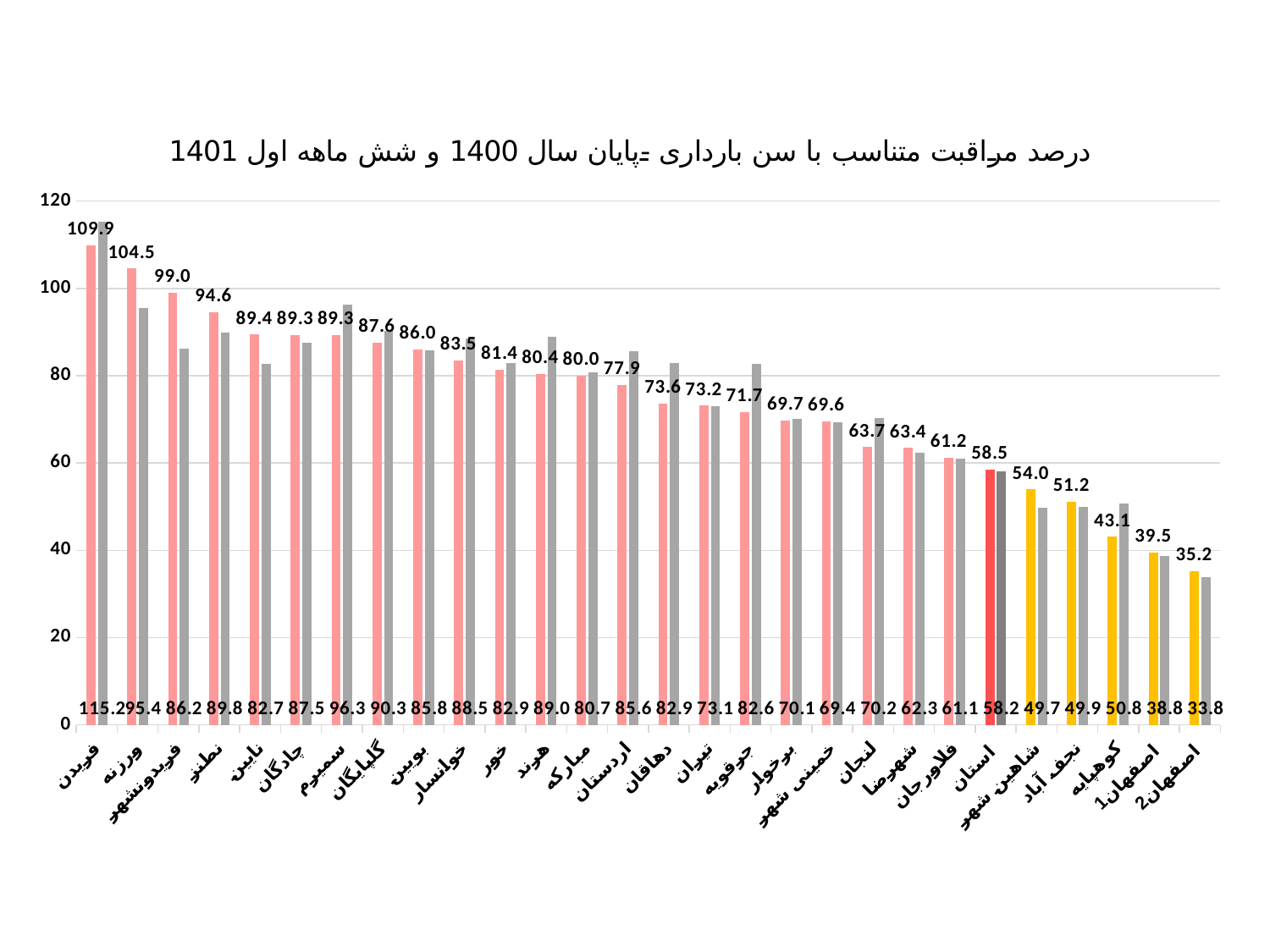

### Chart: درصد مراقبت متناسب با سن بارداری -پایان سال 1400 و شش ماهه اول 1401

| Category | درصد مراقبت متناسب با سن بارداری-6 ماهه اول  1401 | درصد مراقبت متناسب با سن بارداری- سال 1400 |
|---|---|---|
| فریدن | 109.8901098901099 | 115.1618398637138 |
| ورزنه | 104.54545454545455 | 95.41984732824427 |
| فریدونشهر | 98.9795918367347 | 86.20689655172413 |
| نطنز | 94.55252918287937 | 89.82300884955751 |
| نایین | 89.41798941798942 | 82.69794721407625 |
| چادگان | 89.34010152284264 | 87.5 |
| سمیرم | 89.32038834951457 | 96.26016260162602 |
| گلپایگان | 87.61682242990653 | 90.2745995423341 |
| بویین | 86.0 | 85.78680203045685 |
| خوانسار | 83.46456692913385 | 88.46153846153845 |
| خور | 81.3953488372093 | 82.91666666666667 |
| هرند | 80.4054054054054 | 88.96797153024912 |
| مبارکه | 80.04587155963303 | 80.72072072072072 |
| اردستان | 77.9467680608365 | 85.56263269639066 |
| دهاقان | 73.62637362637363 | 82.85714285714286 |
| تیران | 73.15175097276264 | 73.06910569105692 |
| جرقویه | 71.65991902834008 | 82.62626262626263 |
| برخوار | 69.7228144989339 | 70.13333333333334 |
| خمینی شهر | 69.59868059373282 | 69.41854086670324 |
| لنجان | 63.67851622874807 | 70.23675310033822 |
| شهرضا | 63.447432762836186 | 62.326702833031945 |
| فلاورجان | 61.21951219512195 | 61.05842765371673 |
| استان  | 58.50999110861529 | 58.1839959460082 |
| شاهین شهر | 53.99473222124671 | 49.700854700854705 |
| نجف آباد | 51.15230460921843 | 49.86634264884569 |
| کوهپایه | 43.11926605504588 | 50.79365079365079 |
| اصفهان1  | 39.46604759141033 | 38.75755909840572 |
| اصفهان2  | 35.2160406664784 | 33.79520576416793 |